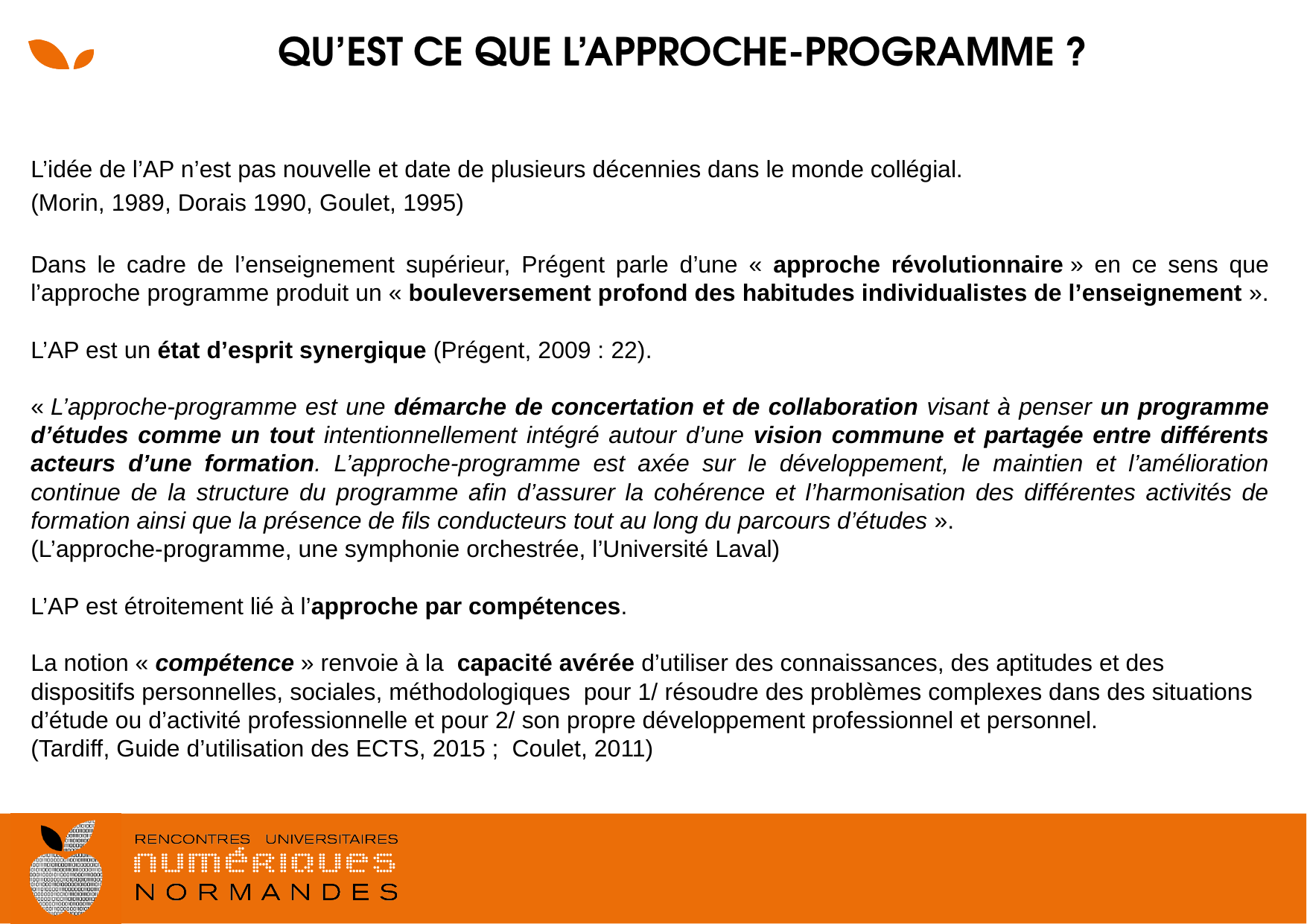

# Qu’est ce que l’approche-programme ?
L’idée de l’AP n’est pas nouvelle et date de plusieurs décennies dans le monde collégial.
(Morin, 1989, Dorais 1990, Goulet, 1995)

Dans le cadre de l’enseignement supérieur, Prégent parle d’une « approche révolutionnaire » en ce sens que l’approche programme produit un « bouleversement profond des habitudes individualistes de l’enseignement ».

L’AP est un état d’esprit synergique (Prégent, 2009 : 22).

« L’approche-programme est une démarche de concertation et de collaboration visant à penser un programme d’études comme un tout intentionnellement intégré autour d’une vision commune et partagée entre différents acteurs d’une formation. L’approche-programme est axée sur le développement, le maintien et l’amélioration continue de la structure du programme afin d’assurer la cohérence et l’harmonisation des différentes activités de formation ainsi que la présence de fils conducteurs tout au long du parcours d’études ».
(L’approche-programme, une symphonie orchestrée, l’Université Laval)

L’AP est étroitement lié à l’approche par compétences.

La notion « compétence » renvoie à la  capacité avérée d’utiliser des connaissances, des aptitudes et des dispositifs personnelles, sociales, méthodologiques  pour 1/ résoudre des problèmes complexes dans des situations d’étude ou d’activité professionnelle et pour 2/ son propre développement professionnel et personnel.
(Tardiff, Guide d’utilisation des ECTS, 2015 ;  Coulet, 2011)